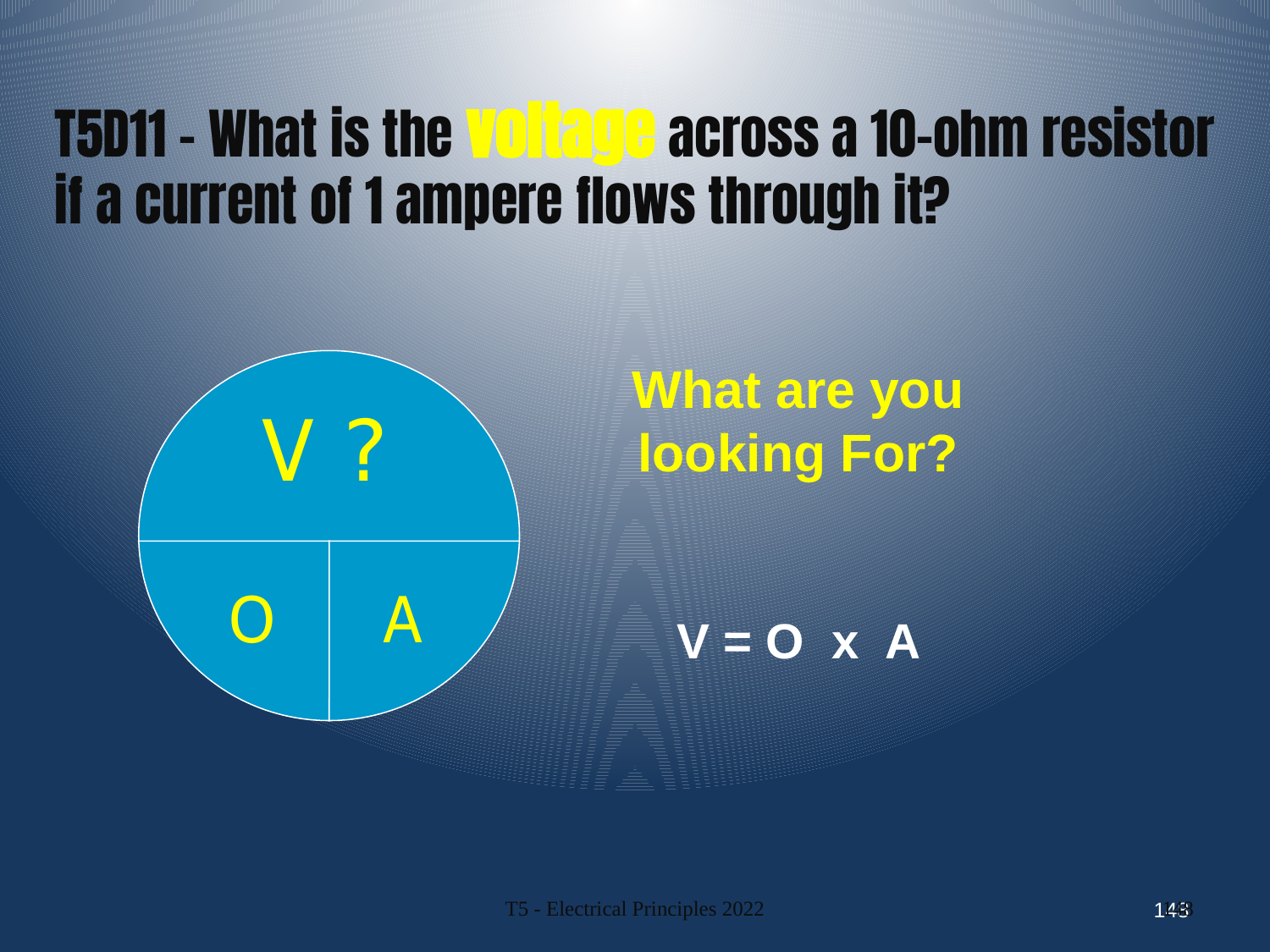

T5D11 - What is the voltage across a 10-ohm resistor if a current of 1 ampere flows through it?
What are you looking For?

V ?
          O
A
V = O  x  A

148
T5 - Electrical Principles 2022
148